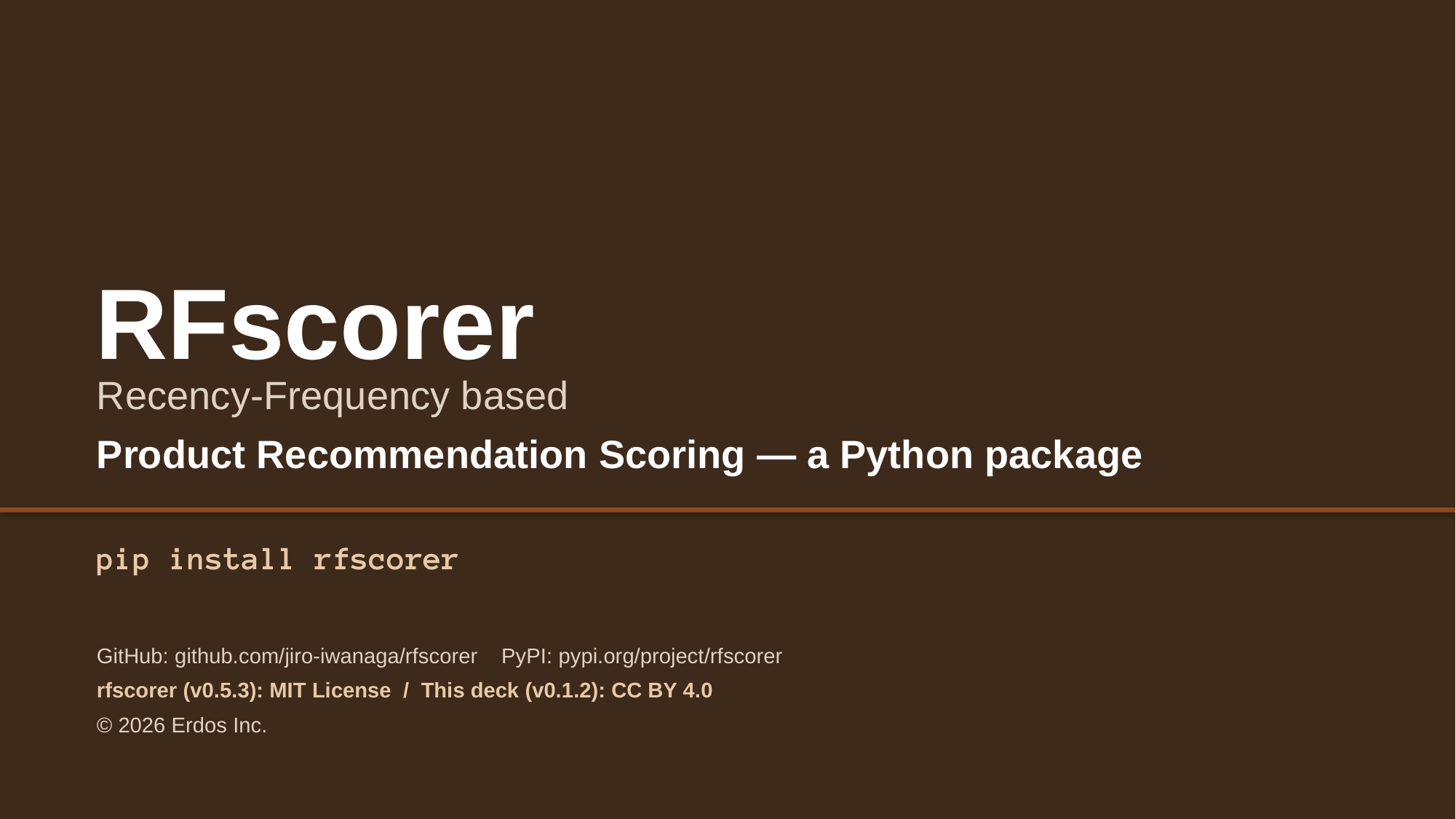

RFscorer
Recency-Frequency based
Product Recommendation Scoring — a Python package

pip install rfscorer
GitHub: github.com/jiro-iwanaga/rfscorer    PyPI: pypi.org/project/rfscorer
rfscorer (v0.5.3): MIT License  /  This deck (v0.1.2): CC BY 4.0
© 2026 Erdos Inc.